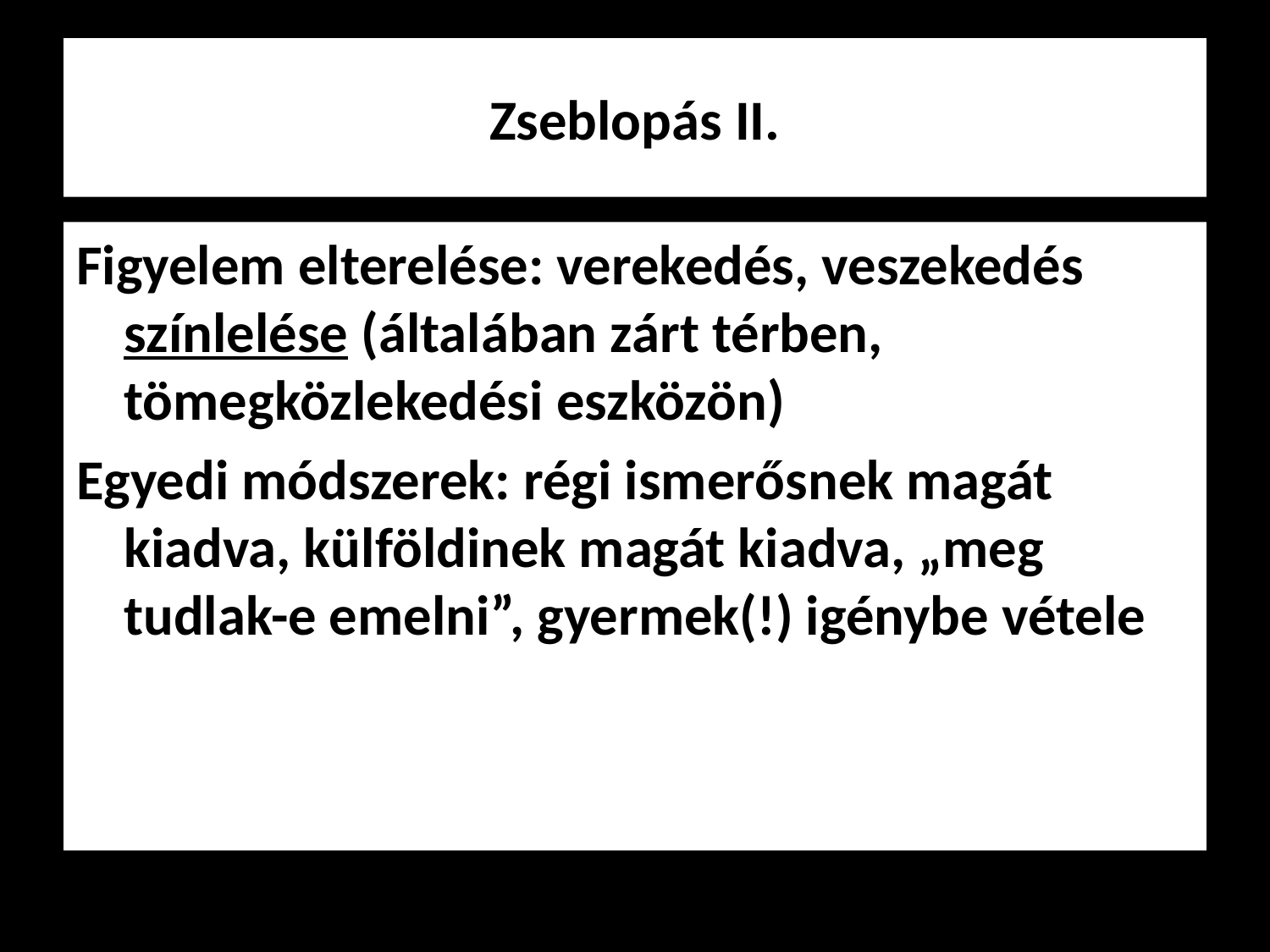

# Zseblopás II.
Figyelem elterelése: verekedés, veszekedés színlelése (általában zárt térben, tömegközlekedési eszközön)
Egyedi módszerek: régi ismerősnek magát kiadva, külföldinek magát kiadva, „meg tudlak-e emelni”, gyermek(!) igénybe vétele